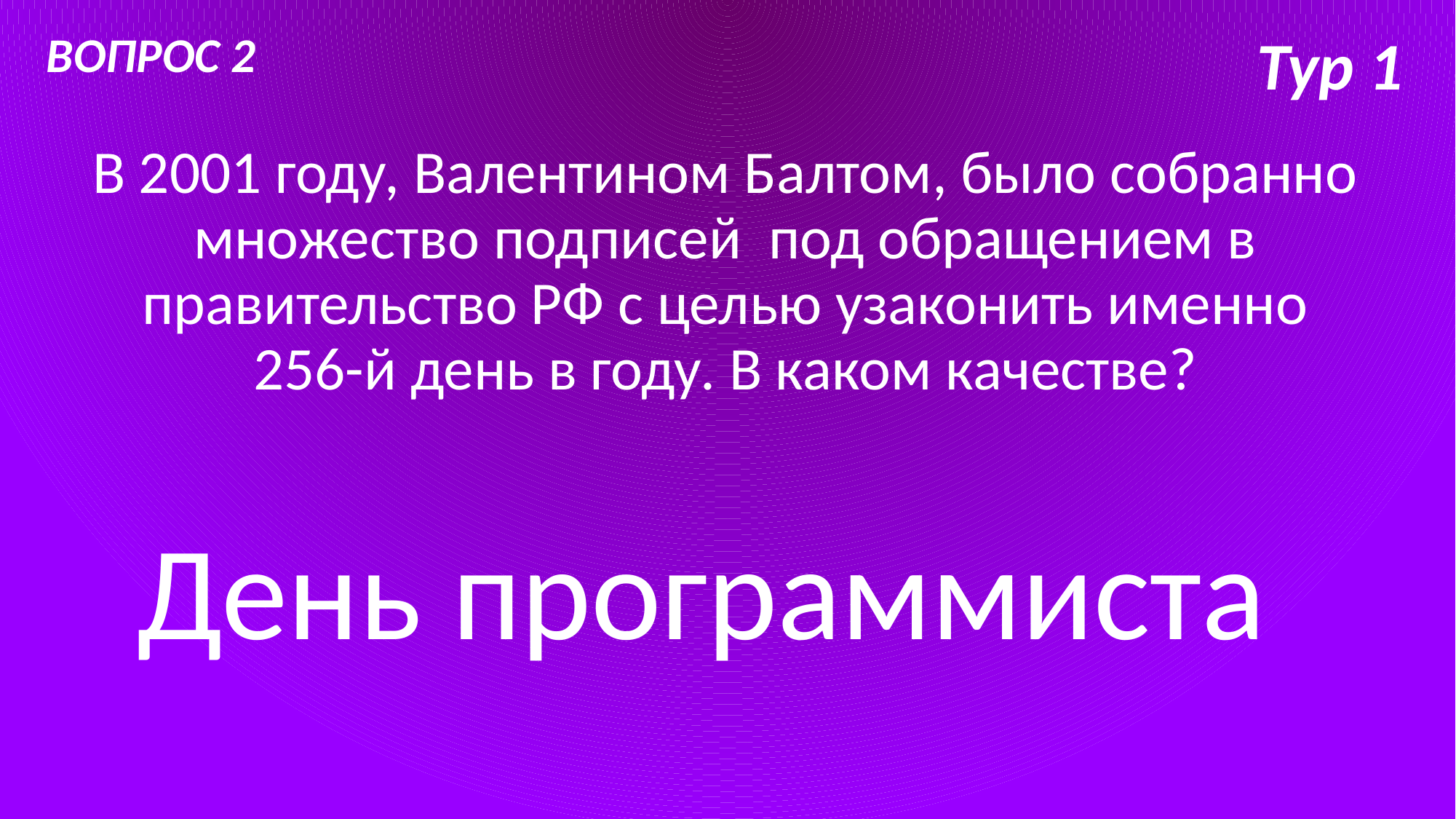

ВОПРОС 2
# Тур 1
В 2001 году, Валентином Балтом, было собранно множество подписей  под обращением в правительство РФ с целью узаконить именно 256-й день в году. В каком качестве?
День программиста